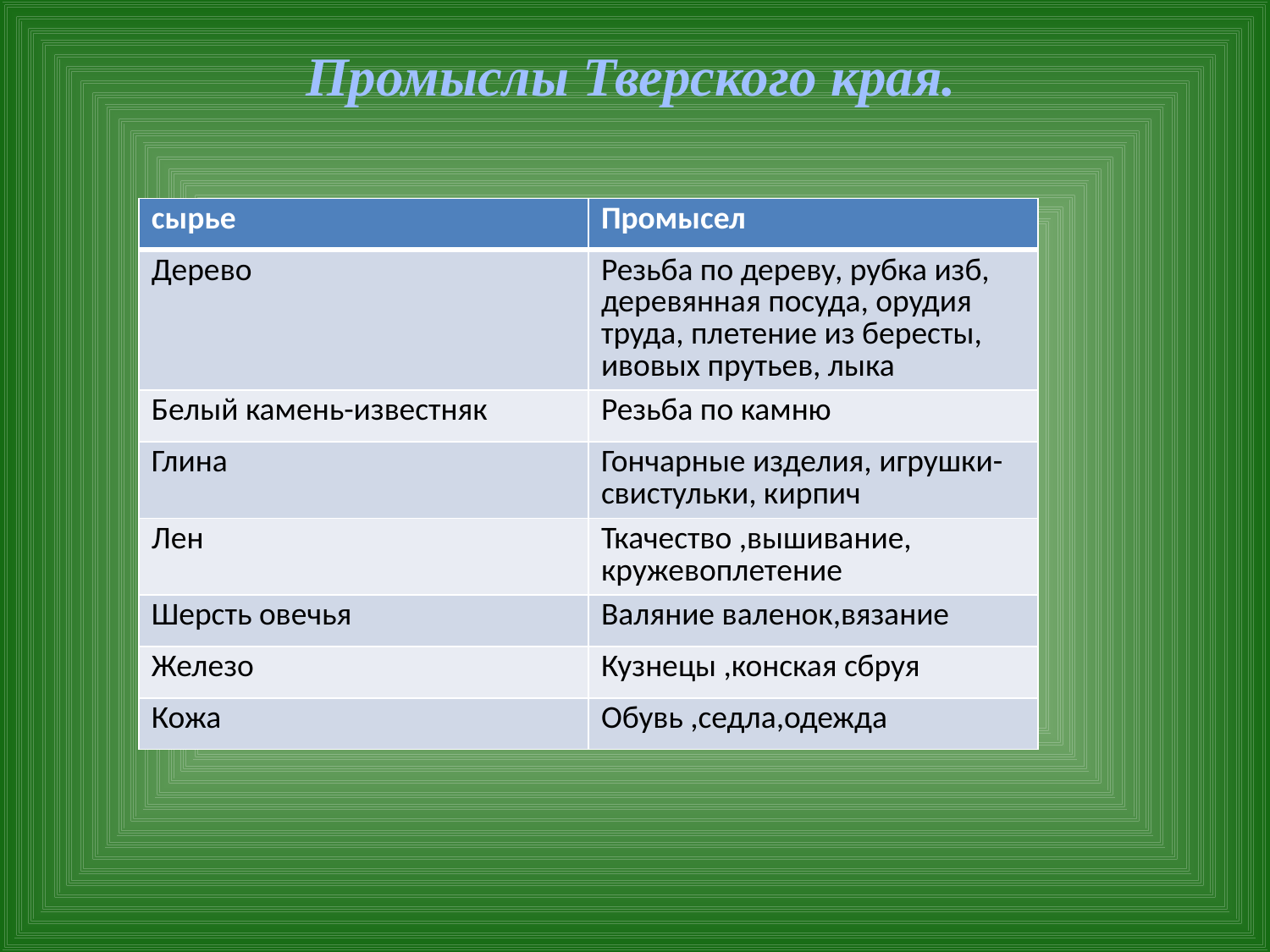

# Промыслы Тверского края.
| сырье | Промысел |
| --- | --- |
| Дерево | Резьба по дереву, рубка изб, деревянная посуда, орудия труда, плетение из бересты, ивовых прутьев, лыка |
| Белый камень-известняк | Резьба по камню |
| Глина | Гончарные изделия, игрушки-свистульки, кирпич |
| Лен | Ткачество ,вышивание, кружевоплетение |
| Шерсть овечья | Валяние валенок,вязание |
| Железо | Кузнецы ,конская сбруя |
| Кожа | Обувь ,седла,одежда |